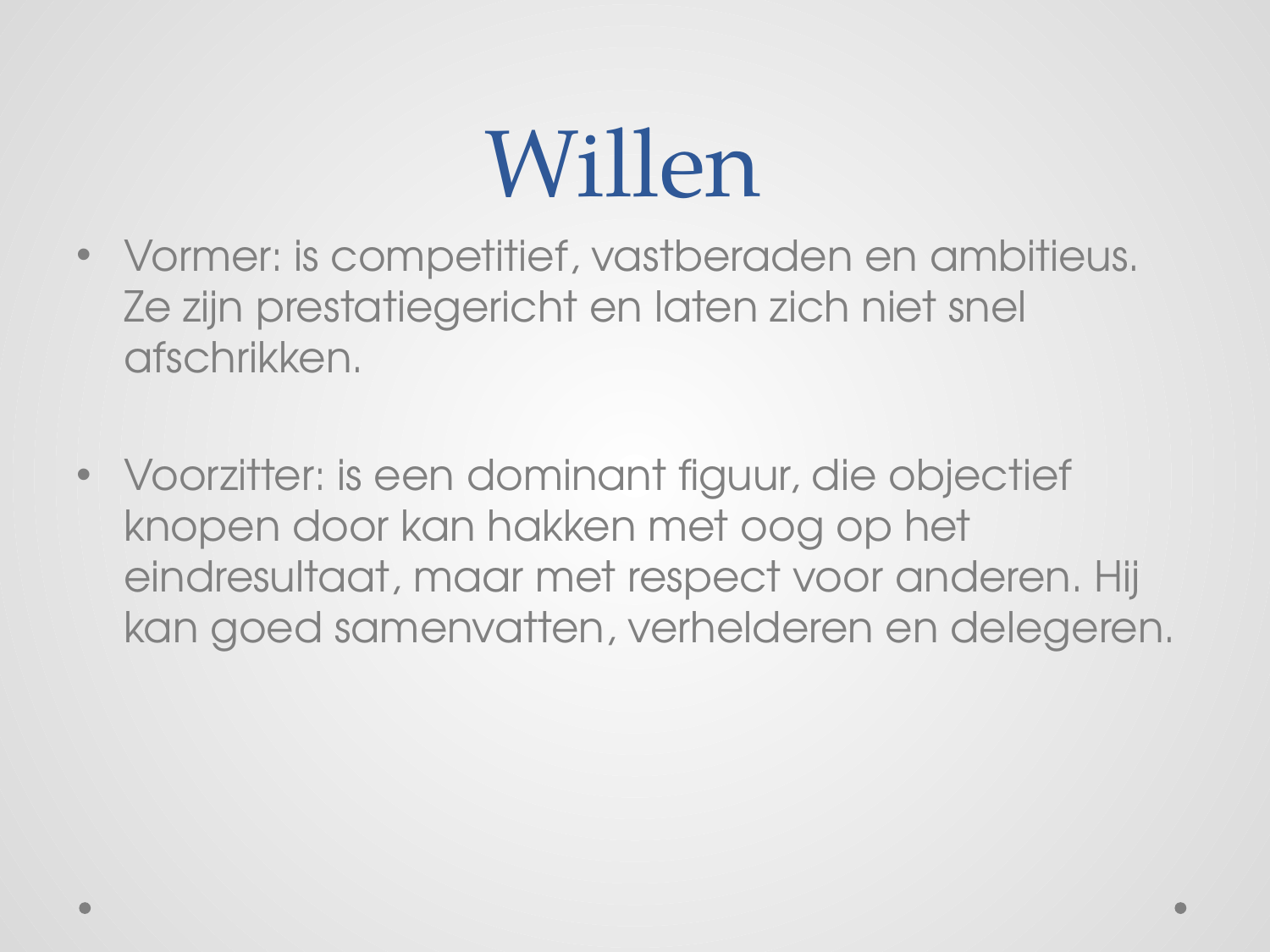

# Willen
Vormer: is competitief, vastberaden en ambitieus. Ze zijn prestatiegericht en laten zich niet snel afschrikken.

Voorzitter: is een dominant figuur, die objectief knopen door kan hakken met oog op het eindresultaat, maar met respect voor anderen. Hij kan goed samenvatten, verhelderen en delegeren.